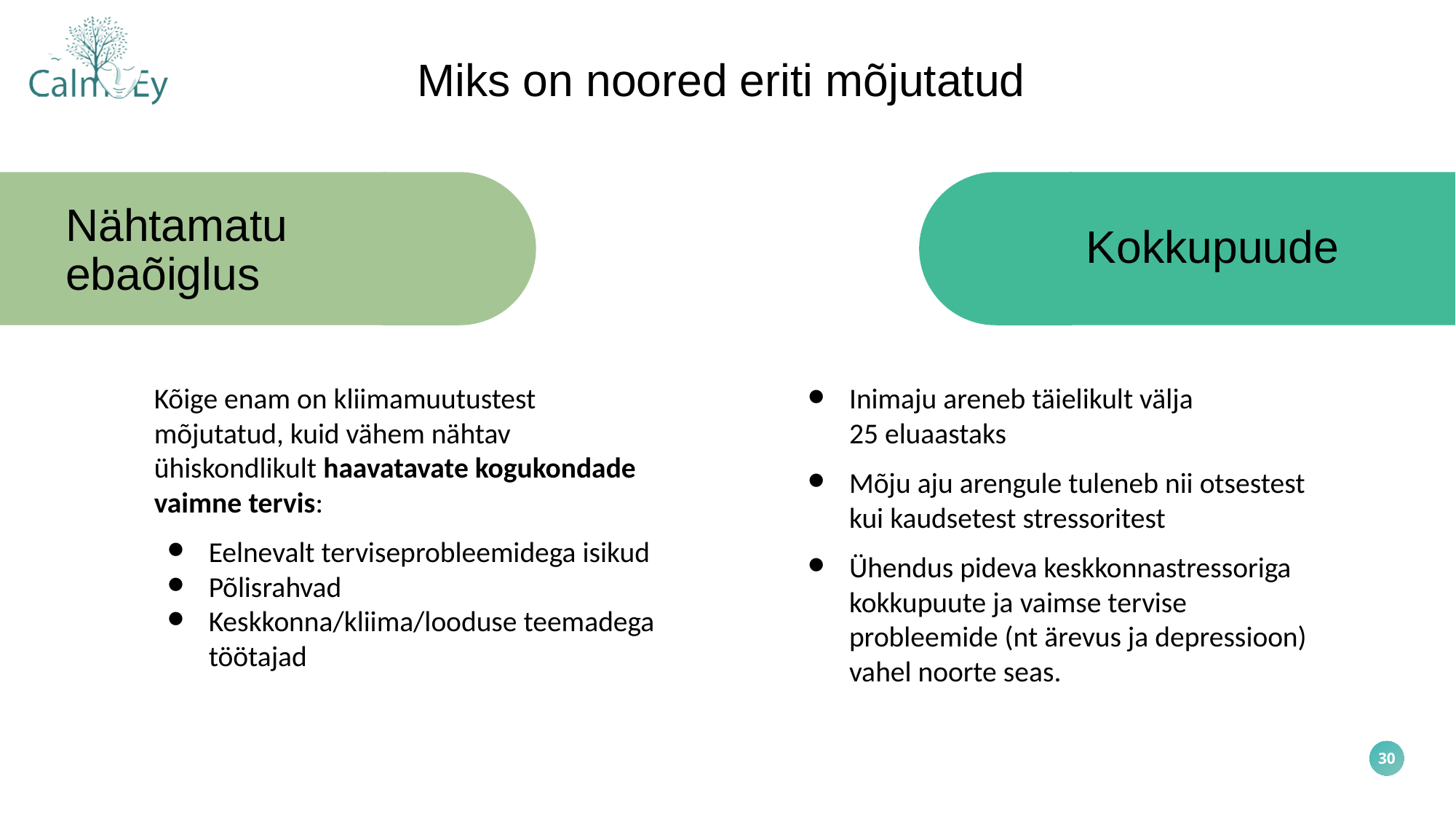

Miks on noored eriti mõjutatud

Nähtamatu ebaõiglus
Kokkupuude
Kõige enam on kliimamuutustest mõjutatud, kuid vähem nähtav ühiskondlikult haavatavate kogukondade vaimne tervis:
Eelnevalt terviseprobleemidega isikud
Põlisrahvad
Keskkonna/kliima/looduse teemadega töötajad
Inimaju areneb täielikult välja
25 eluaastaks
Mõju aju arengule tuleneb nii otsestest kui kaudsetest stressoritest
Ühendus pideva keskkonnastressoriga kokkupuute ja vaimse tervise probleemide (nt ärevus ja depressioon) vahel noorte seas.